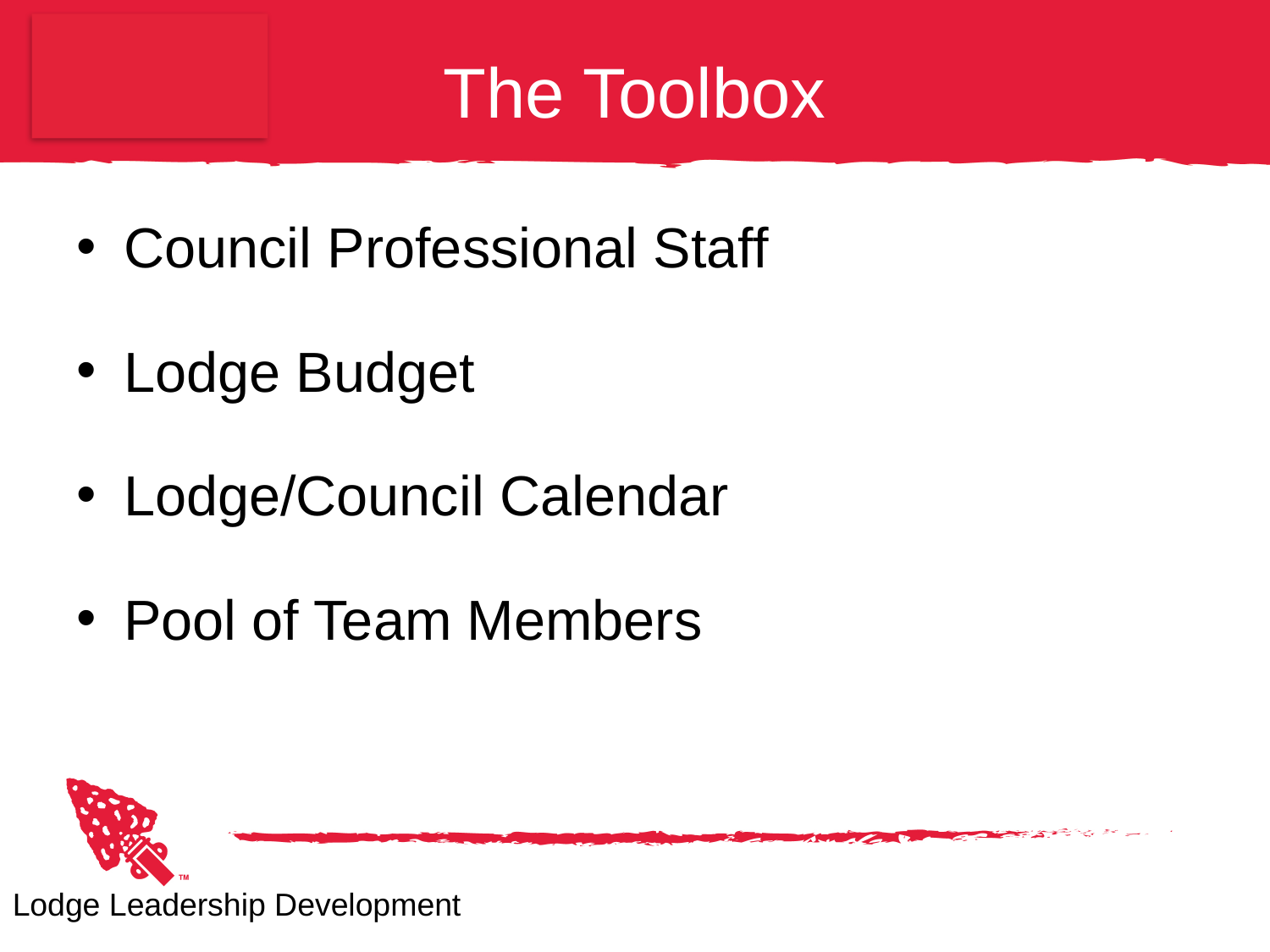

# The Toolbox
Council Professional Staff

Lodge Budget

Lodge/Council Calendar

Pool of Team Members
Lodge Leadership Development